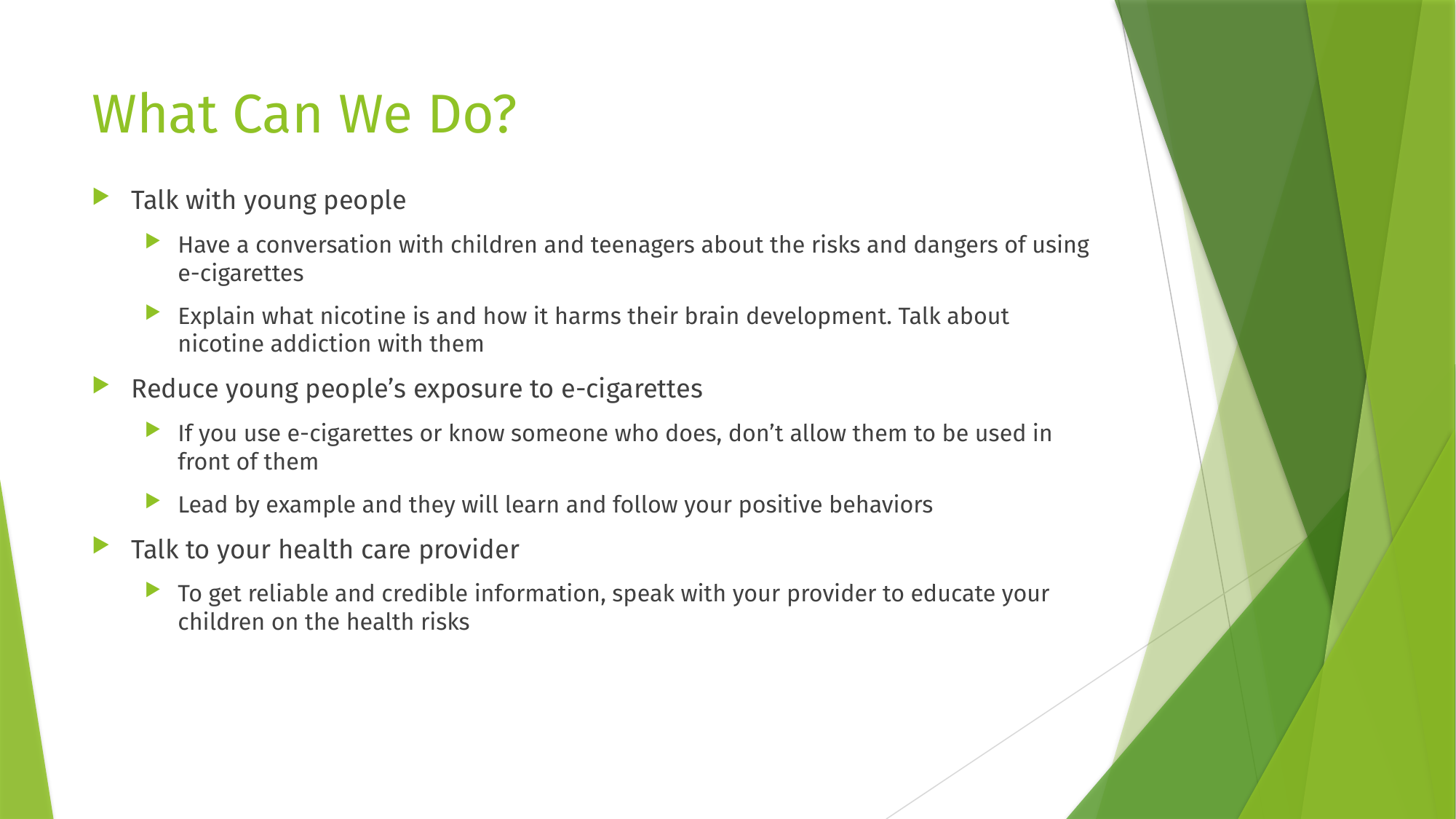

# What Can We Do?
Talk with young people
Have a conversation with children and teenagers about the risks and dangers of using e-cigarettes
Explain what nicotine is and how it harms their brain development. Talk about nicotine addiction with them
Reduce young people’s exposure to e-cigarettes
If you use e-cigarettes or know someone who does, don’t allow them to be used in front of them
Lead by example and they will learn and follow your positive behaviors
Talk to your health care provider
To get reliable and credible information, speak with your provider to educate your children on the health risks